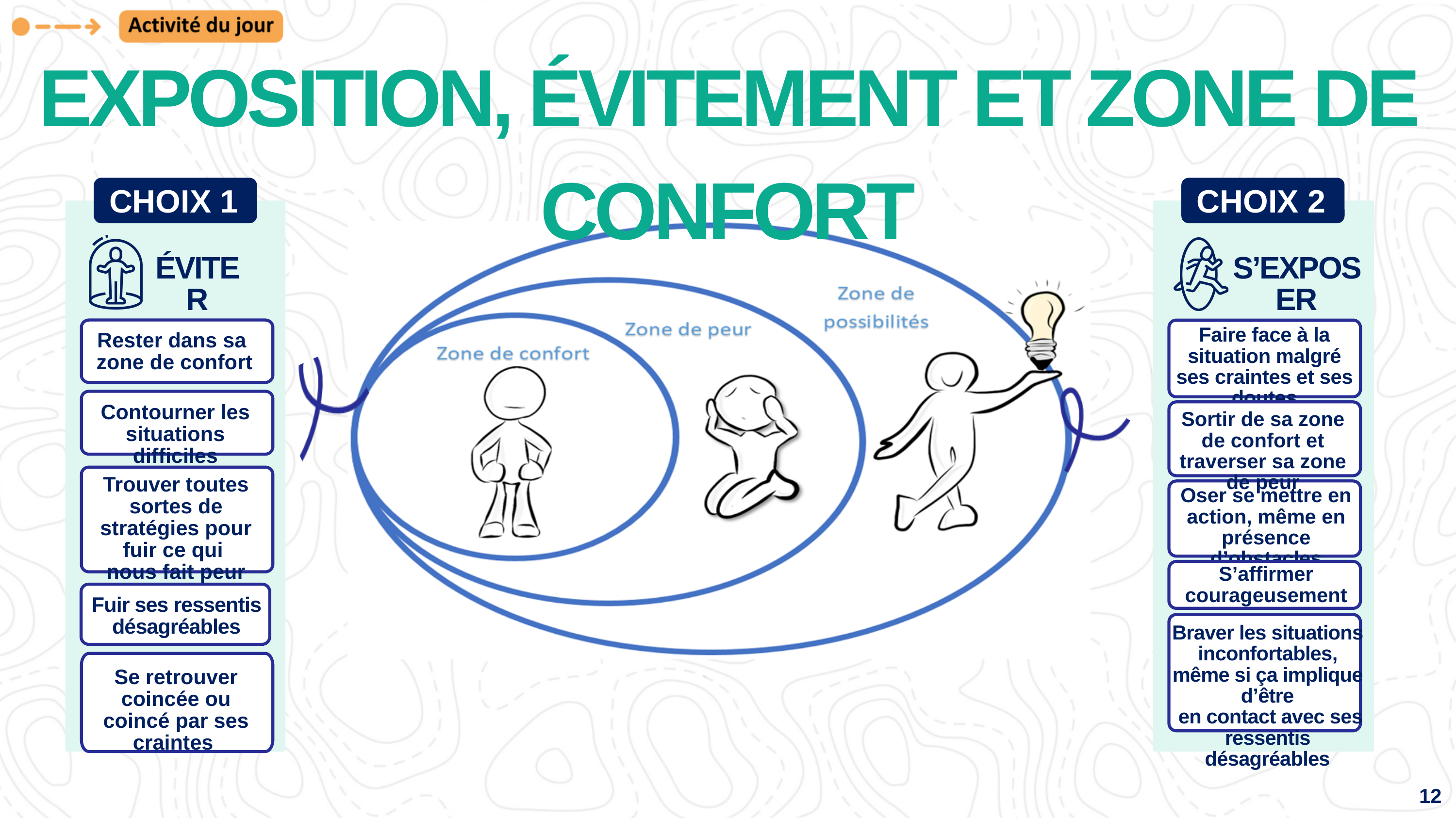

EXPOSITION, ÉVITEMENT ET ZONE DE CONFORT

CHOIX 1

ÉVITER

Rester dans sa
zone de confort

Contourner les situations difficiles

Trouver toutes sortes de stratégies pour fuir ce qui
nous fait peur

Fuir ses ressentis désagréables

Se retrouver coincée ou coincé par ses craintes

CHOIX 2

S’EXPOSER

Faire face à la situation malgré ses craintes et ses doutes

Sortir de sa zone de confort et traverser sa zone de peur

Oser se mettre en action, même en présence d’obstacles

S’affirmer courageusement

Braver les situations inconfortables, même si ça implique d’être
 en contact avec ses ressentis désagréables

12